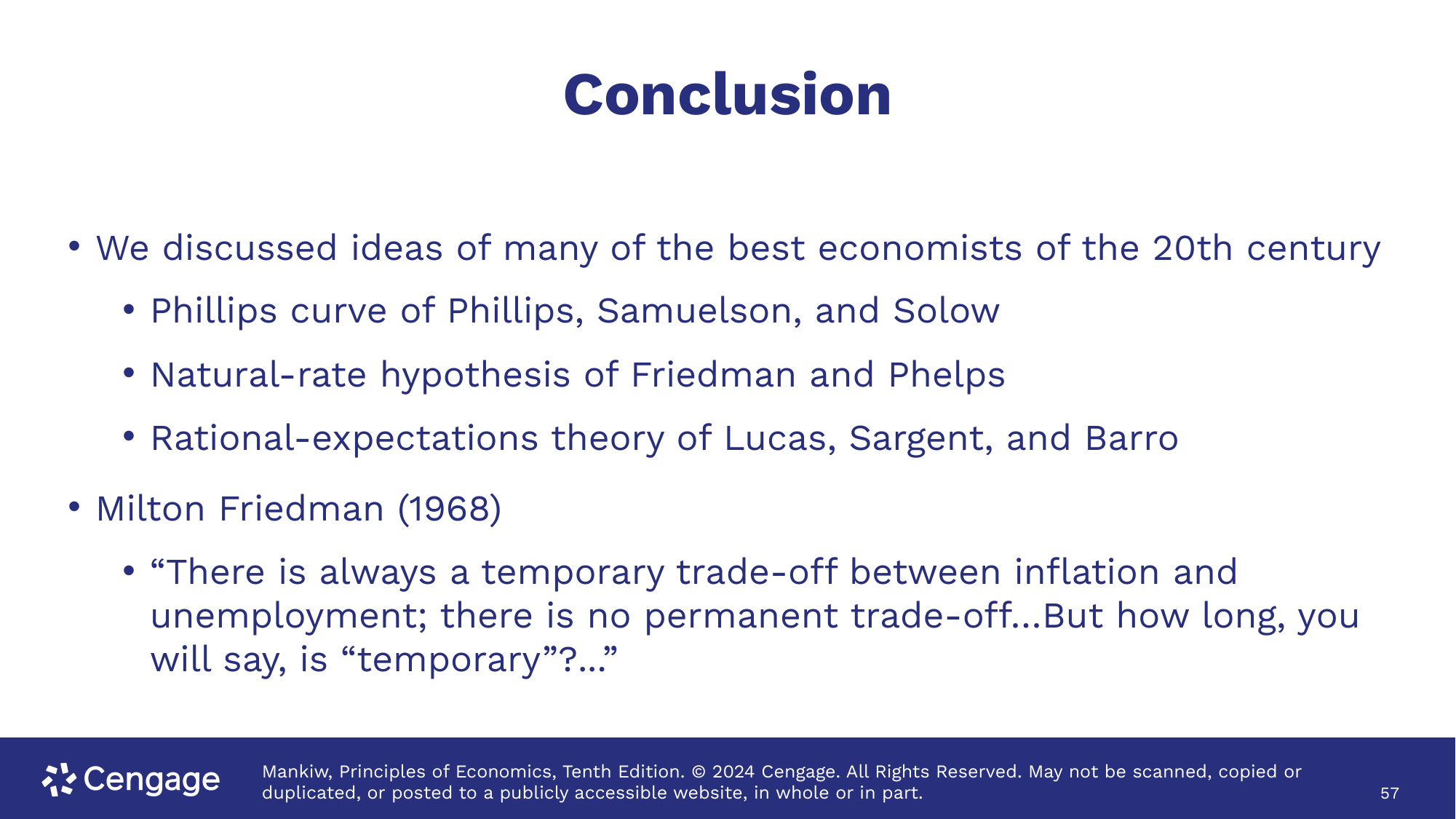

# Conclusion
We discussed ideas of many of the best economists of the 20th century
Phillips curve of Phillips, Samuelson, and Solow
Natural-rate hypothesis of Friedman and Phelps
Rational-expectations theory of Lucas, Sargent, and Barro
Milton Friedman (1968)
“There is always a temporary trade-off between inflation and unemployment; there is no permanent trade-off…But how long, you will say, is “temporary”?...”